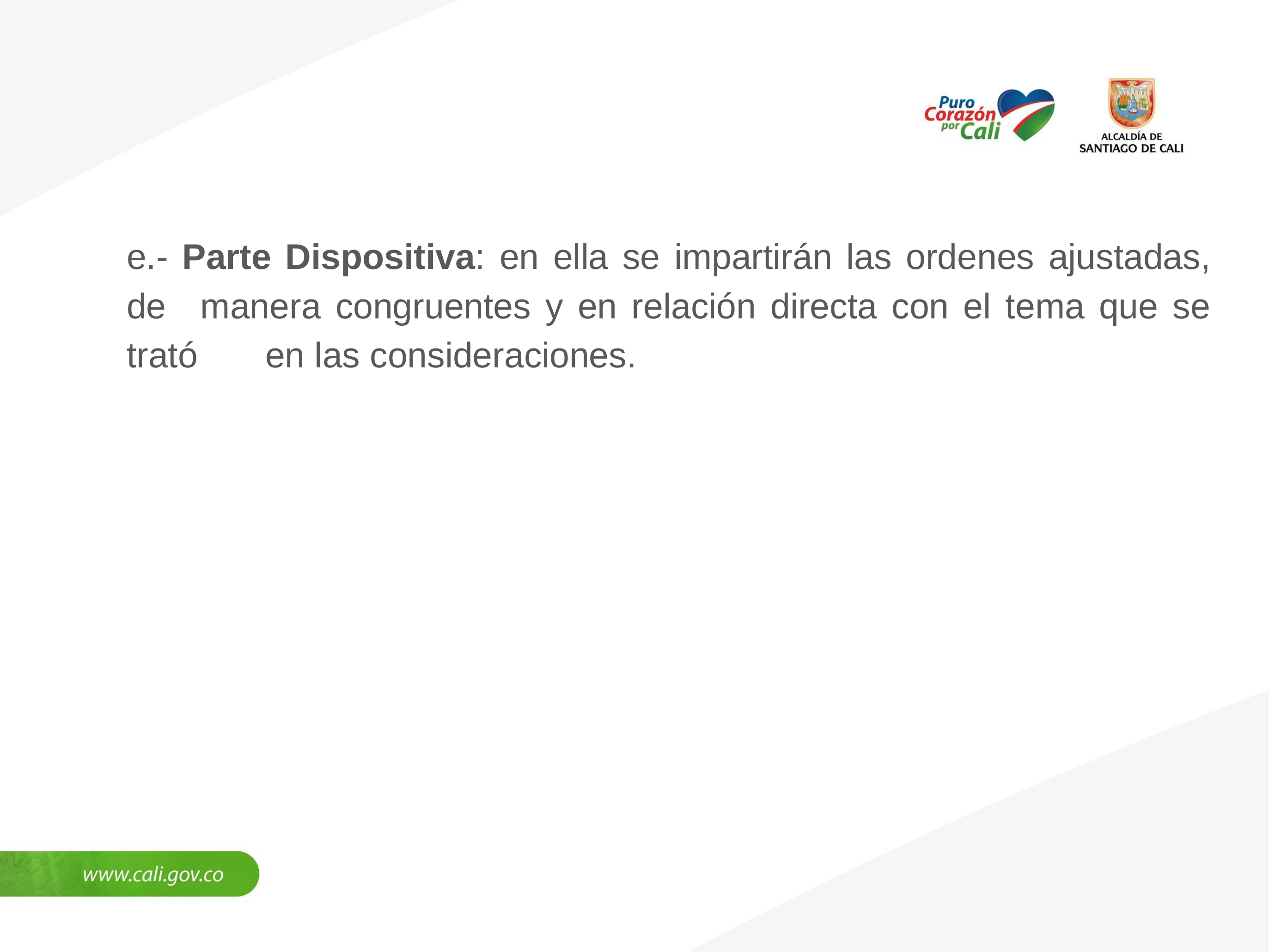

#
	e.- Parte Dispositiva: en ella se impartirán las ordenes ajustadas, 	de 	manera congruentes y en relación directa con el tema que se 	trató 	en las consideraciones.